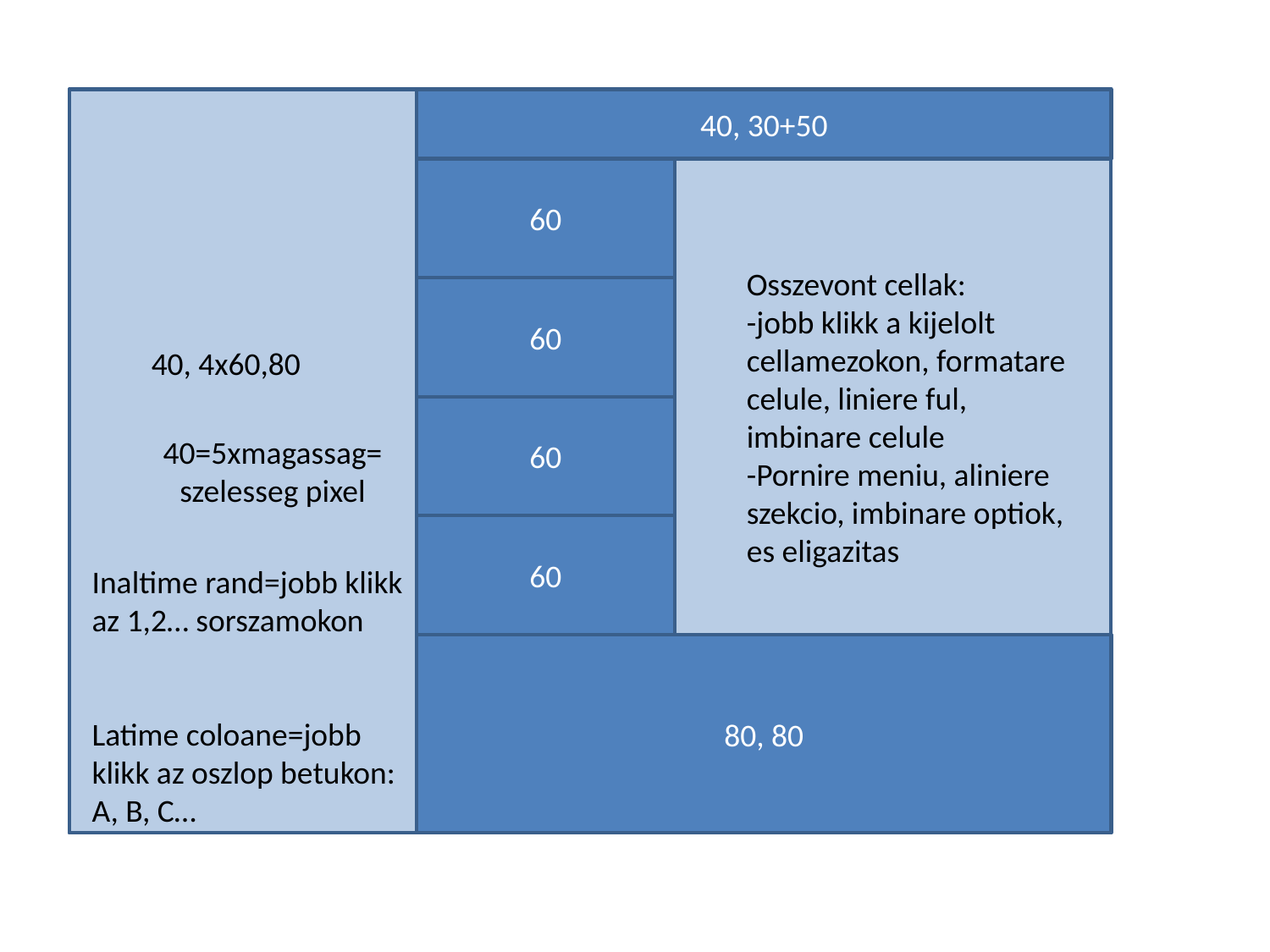

0

40, 30+50
60
Osszevont cellak:
-jobb klikk a kijelolt cellamezokon, formatare celule, liniere ful, imbinare celule
-Pornire meniu, aliniere szekcio, imbinare optiok, es eligazitas
60
40, 4x60,80
60
40=5xmagassag=szelesseg pixel
60
Inaltime rand=jobb klikk az 1,2… sorszamokon

Latime coloane=jobb klikk az oszlop betukon: A, B, C…
80, 80